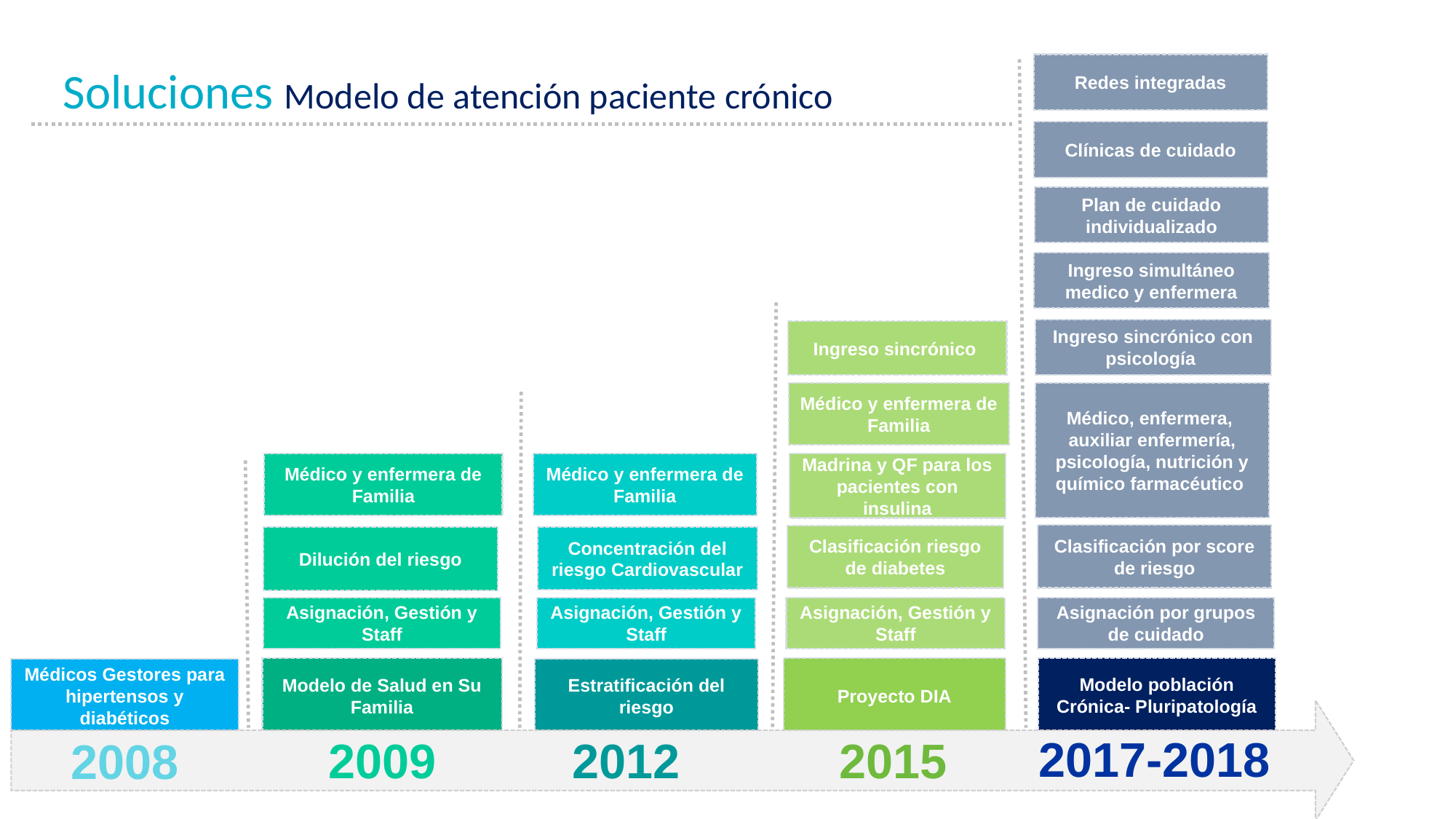

Redes integradas
Soluciones Modelo de atención paciente crónico
Clínicas de cuidado
3.
Plan de cuidado individualizado
Intervención
Ingreso simultáneo medico y enfermera
Ingreso sincrónico con psicología
Ingreso sincrónico
Médico y enfermera de Familia
Médico, enfermera,  auxiliar enfermería, psicología, nutrición y químico farmacéutico
Médico y enfermera de Familia
Médico y enfermera de Familia
Madrina y QF para los pacientes con insulina
Clasificación por score de riesgo
Clasificación riesgo de diabetes
Dilución del riesgo
Concentración del riesgo Cardiovascular
Asignación, Gestión y Staff
Asignación por grupos de cuidado
Asignación, Gestión y Staff
Asignación, Gestión y Staff
Modelo de Salud en Su Familia
Proyecto DIA
Modelo población Crónica- Pluripatología
Médicos Gestores para hipertensos y diabéticos
Estratificación del riesgo

2017-2018
2009
2012
2015
2008